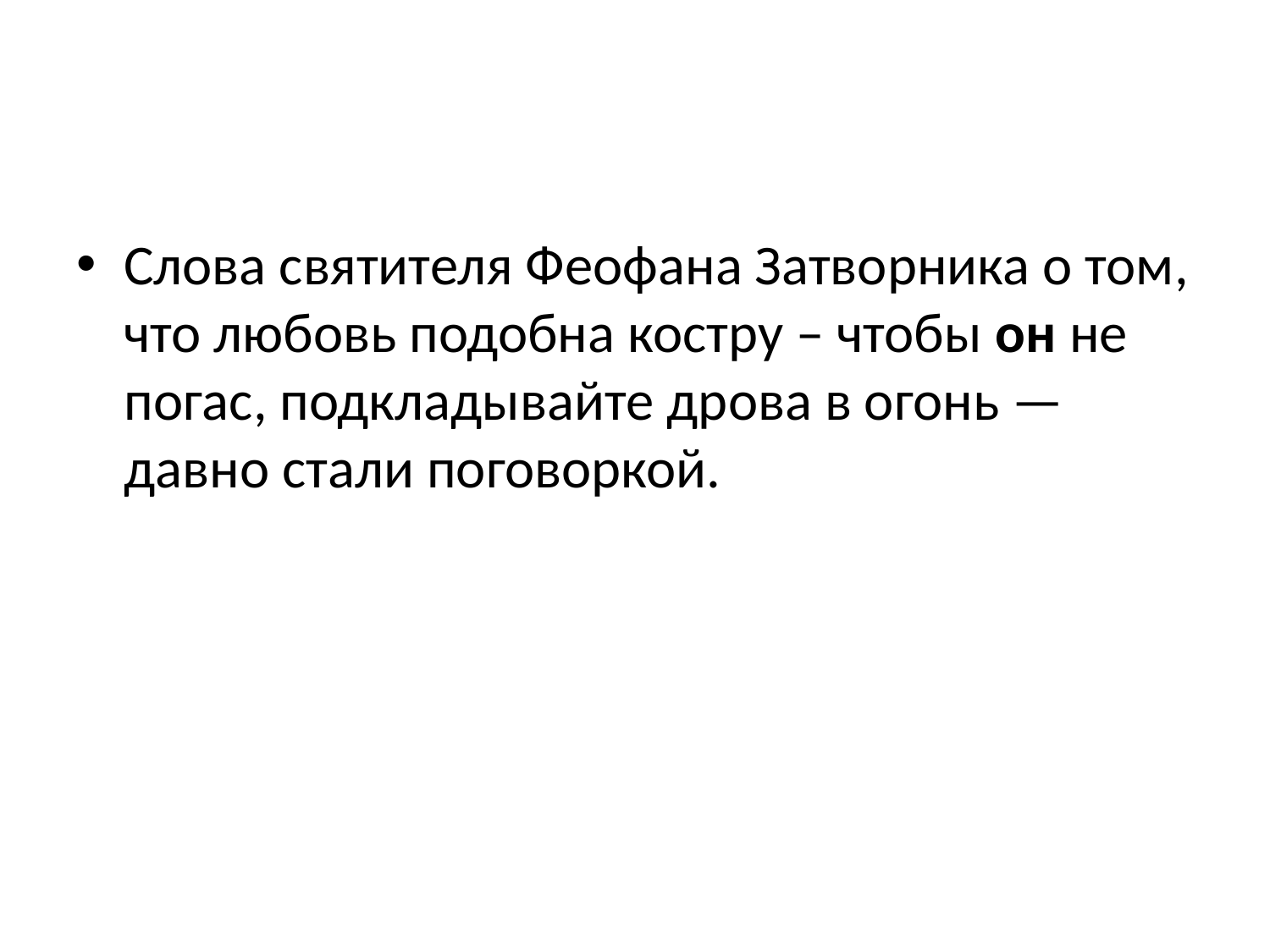

#
Слова святителя Феофана Затворника о том, что любовь подобна костру – чтобы он не погас, подкладывайте дрова в огонь — давно стали поговоркой.